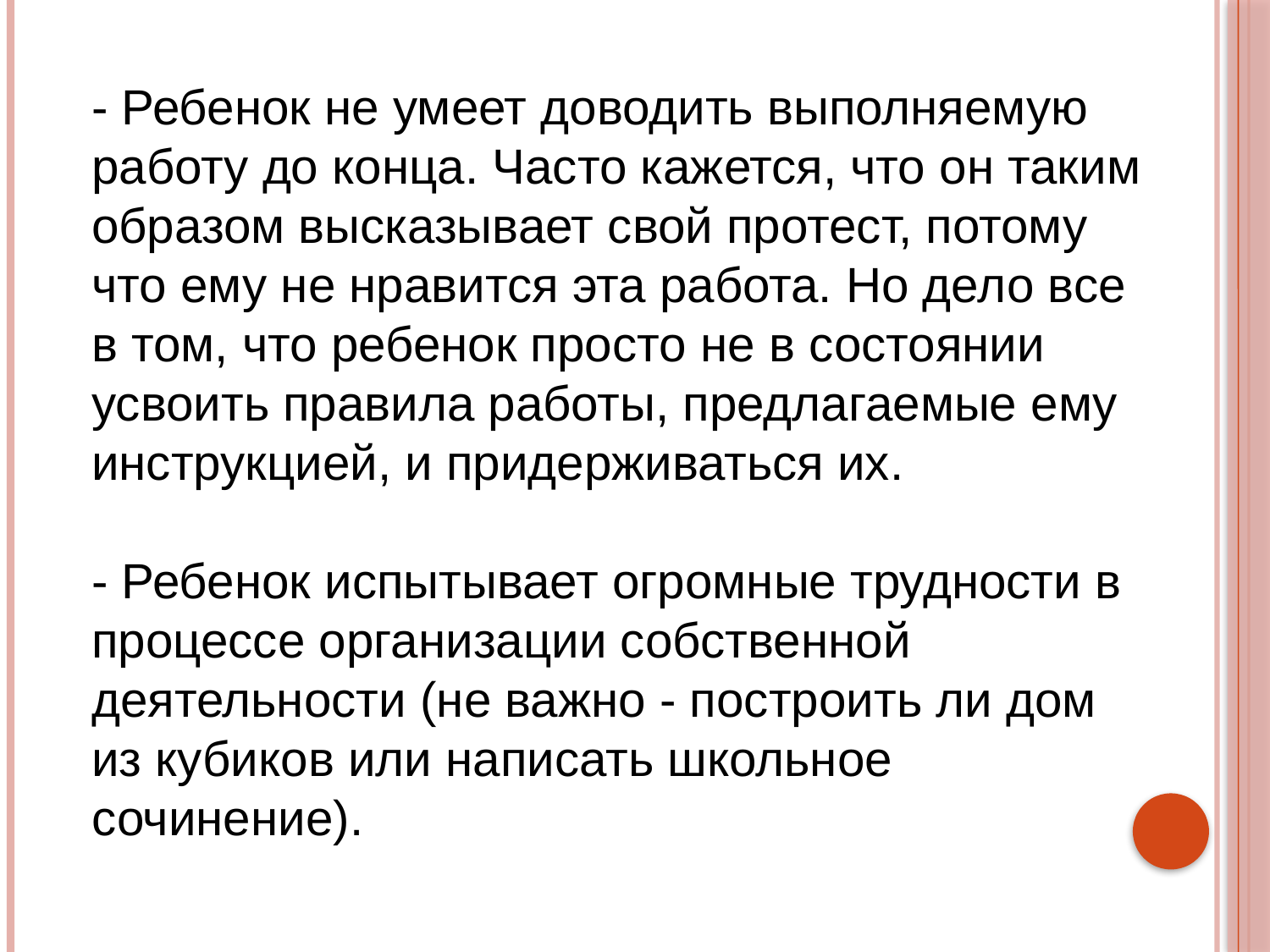

- Ребенок не умеет доводить выполняемую работу до конца. Часто кажется, что он таким образом высказывает свой протест, потому что ему не нравится эта работа. Но дело все в том, что ребенок просто не в состоянии усвоить правила работы, предлагаемые ему инструкцией, и придерживаться их.
- Ребенок испытывает огромные трудности в процессе организации собственной деятельности (не важно - построить ли дом из кубиков или написать школьное сочинение).